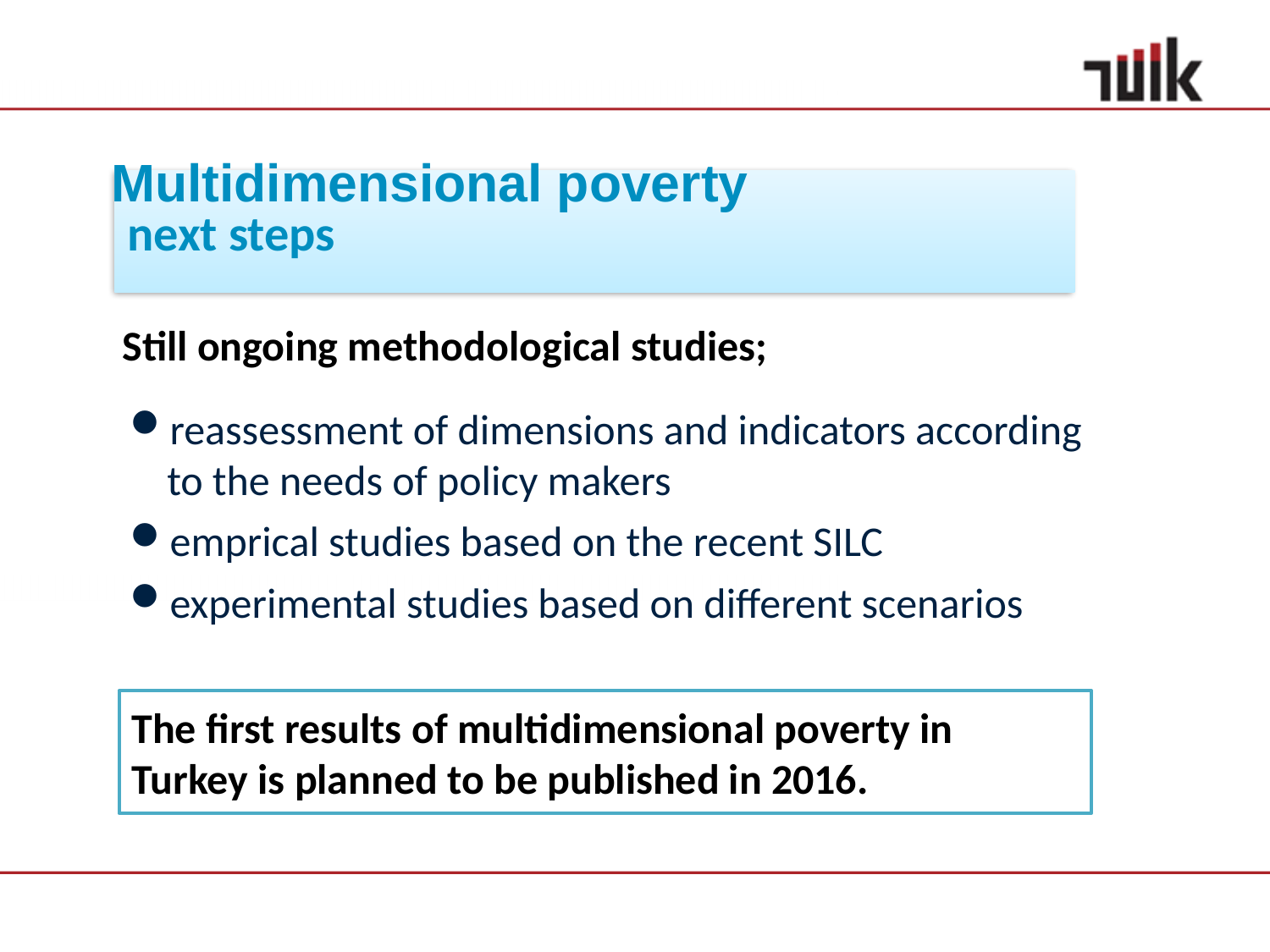

Multidimensional poverty
next steps
Still ongoing methodological studies;
reassessment of dimensions and indicators according to the needs of policy makers
emprical studies based on the recent SILC
experimental studies based on different scenarios

The first results of multidimensional poverty in Turkey is planned to be published in 2016.